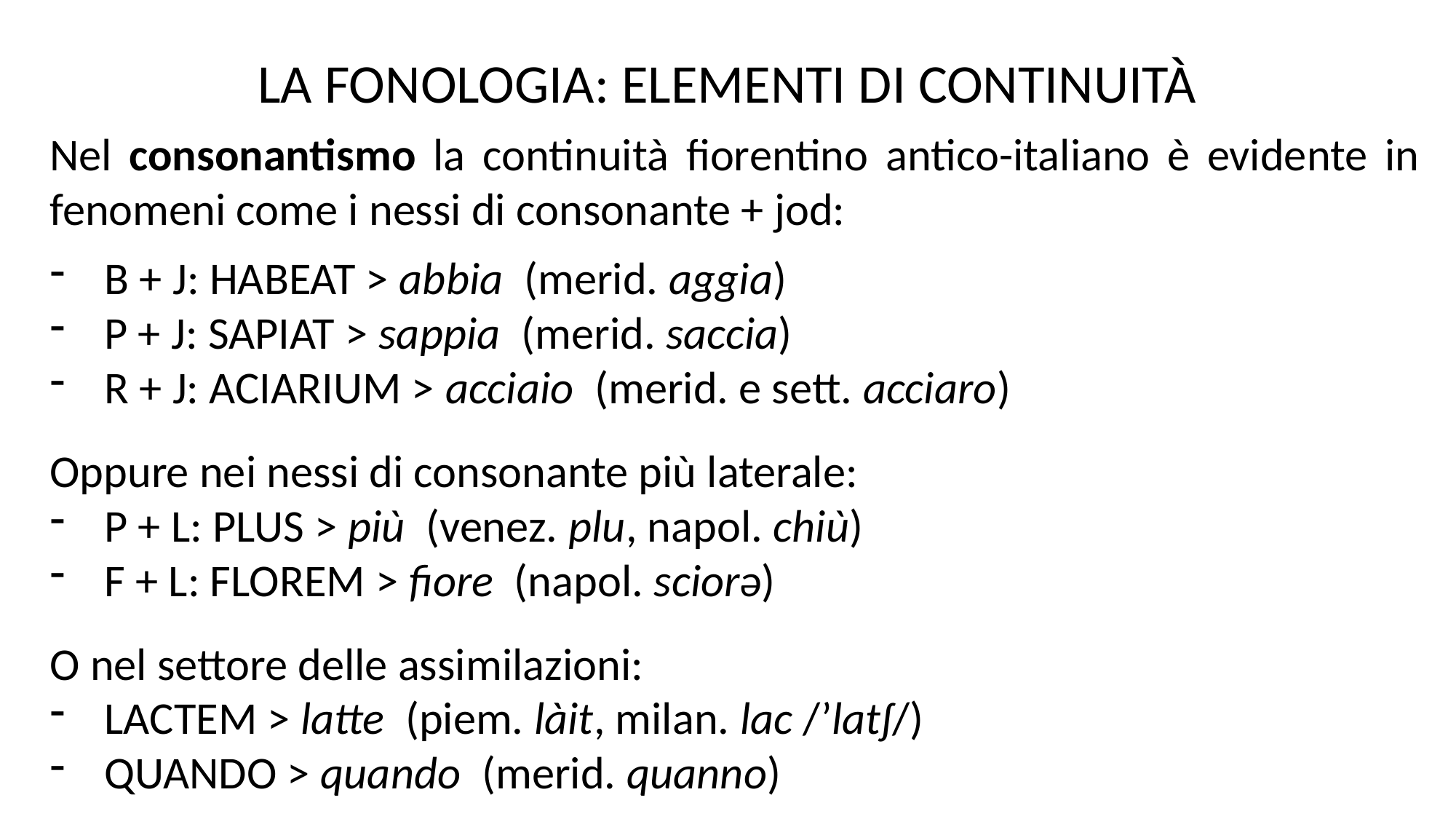

LA FONOLOGIA: ELEMENTI DI CONTINUITÀ
Nel consonantismo la continuità fiorentino antico-italiano è evidente in fenomeni come i nessi di consonante + jod:

B + J: HABEAT > abbia  (merid. aggia)
P + J: SAPIAT > sappia  (merid. saccia)
R + J: ACIARIUM > acciaio  (merid. e sett. acciaro)

Oppure nei nessi di consonante più laterale:
P + L: PLUS > più  (venez. plu, napol. chiù)
F + L: FLOREM > fiore  (napol. sciorə)

O nel settore delle assimilazioni:
LACTEM > latte  (piem. làit, milan. lac /’latʃ/)
QUANDO > quando  (merid. quanno)